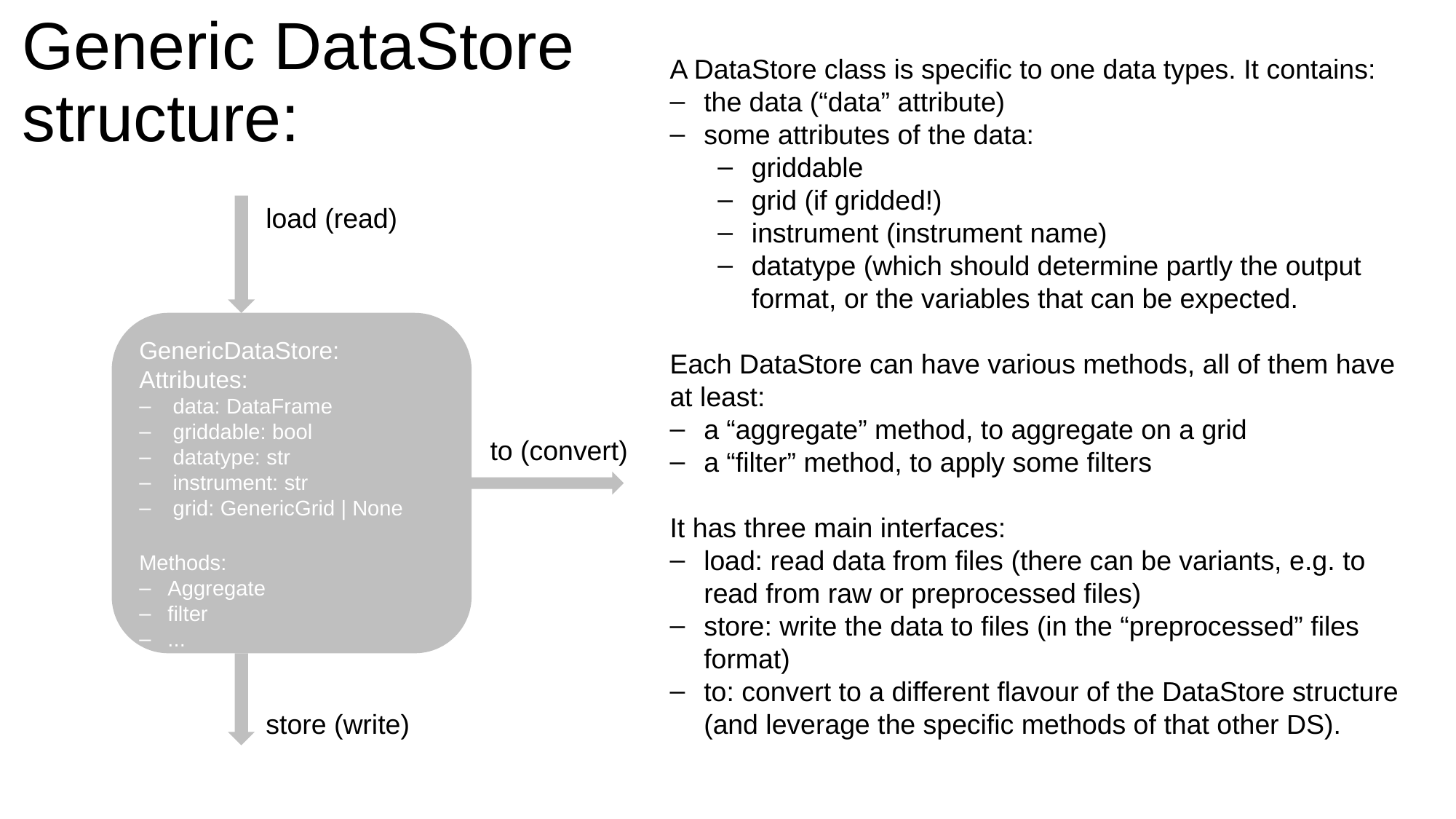

# Generic DataStore structure:
A DataStore class is specific to one data types. It contains:
the data (“data” attribute)
some attributes of the data:
griddable
grid (if gridded!)
instrument (instrument name)
datatype (which should determine partly the output format, or the variables that can be expected.

Each DataStore can have various methods, all of them have at least:
a “aggregate” method, to aggregate on a grid
a “filter” method, to apply some filters

It has three main interfaces:
load: read data from files (there can be variants, e.g. to read from raw or preprocessed files)
store: write the data to files (in the “preprocessed” files format)
to: convert to a different flavour of the DataStore structure (and leverage the specific methods of that other DS).

load (read)
GenericDataStore:
Attributes:
data: DataFrame
griddable: bool
datatype: str
instrument: str
grid: GenericGrid | None

Methods:
Aggregate
filter
...

to (convert)

store (write)